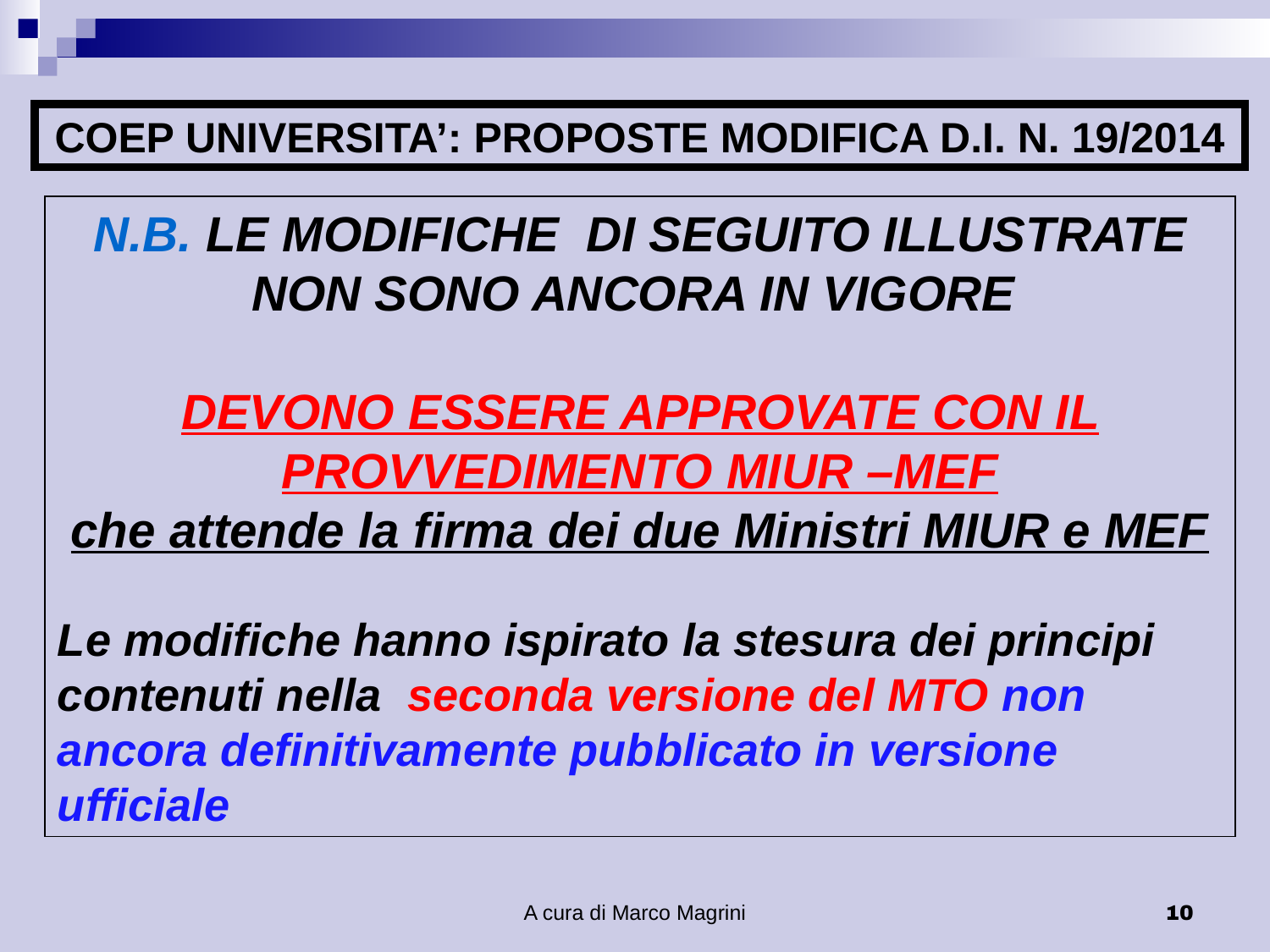

COEP UNIVERSITA’: PROPOSTE MODIFICA D.I. N. 19/2014
N.B. LE MODIFICHE  DI SEGUITO ILLUSTRATE NON SONO ANCORA IN VIGORE

DEVONO ESSERE APPROVATE CON IL PROVVEDIMENTO MIUR –MEF
che attende la firma dei due Ministri MIUR e MEF

Le modifiche hanno ispirato la stesura dei principi contenuti nella  seconda versione del MTO non ancora definitivamente pubblicato in versione ufficiale
A cura di Marco Magrini
10